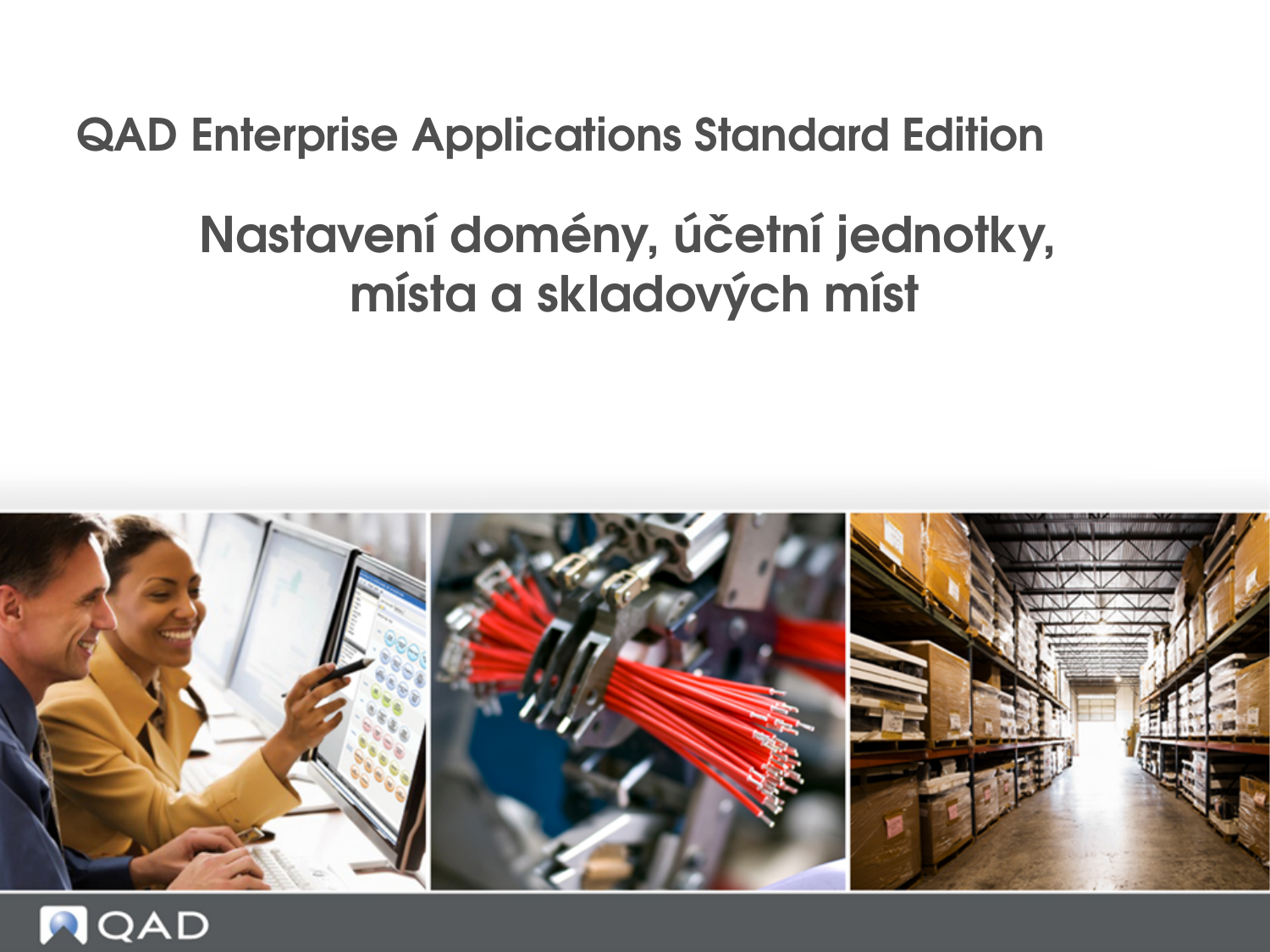

Set Up Entities, Sites, Locations
# QAD Enterprise Applications Standard Edition
Nastavení domény, účetní jednotky,
místa a skladových míst